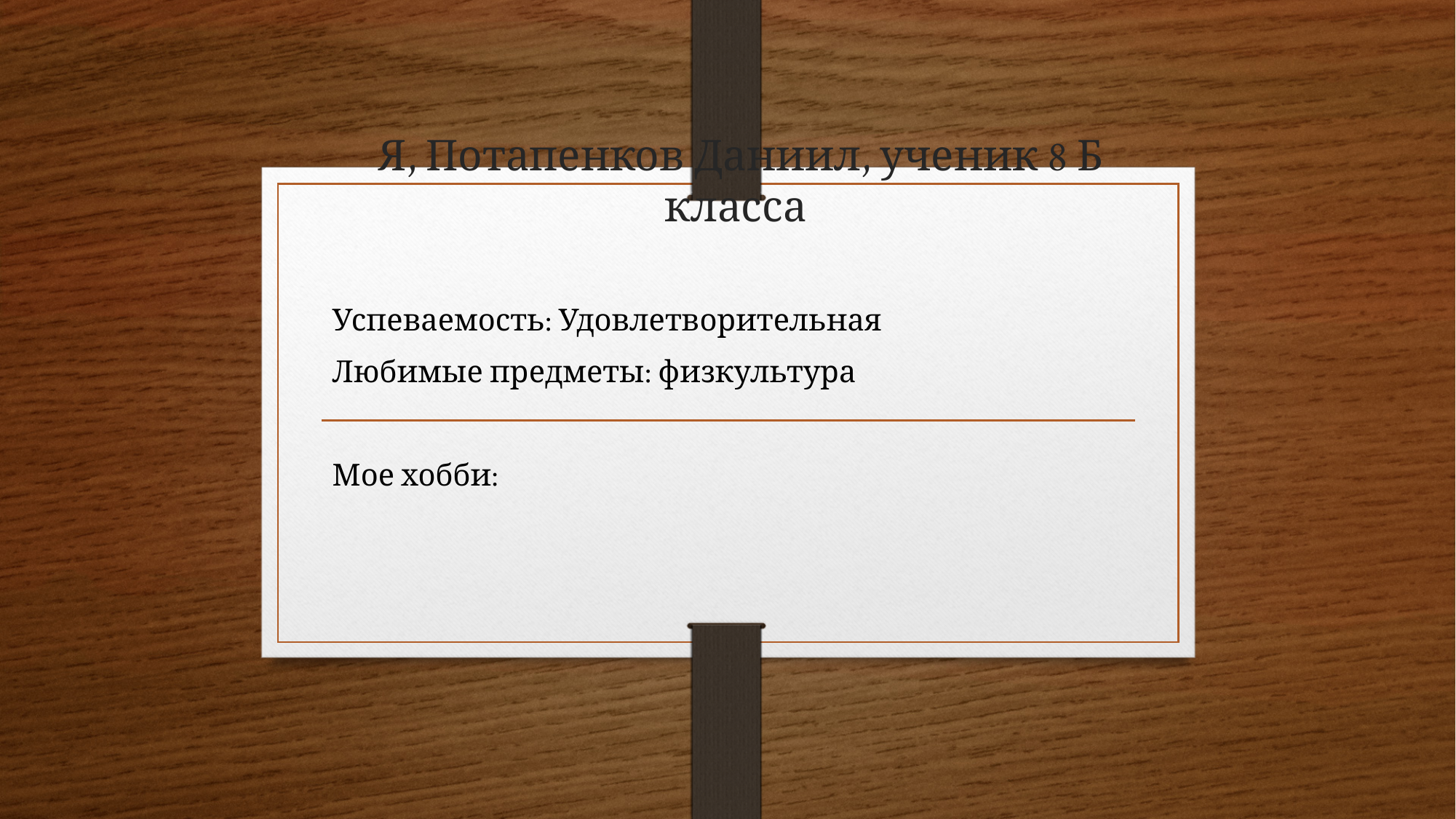

# Я, Потапенков Даниил, ученик 8 Б класса
Успеваемость: Удовлетворительная
Любимые предметы: физкультура

Мое хобби: